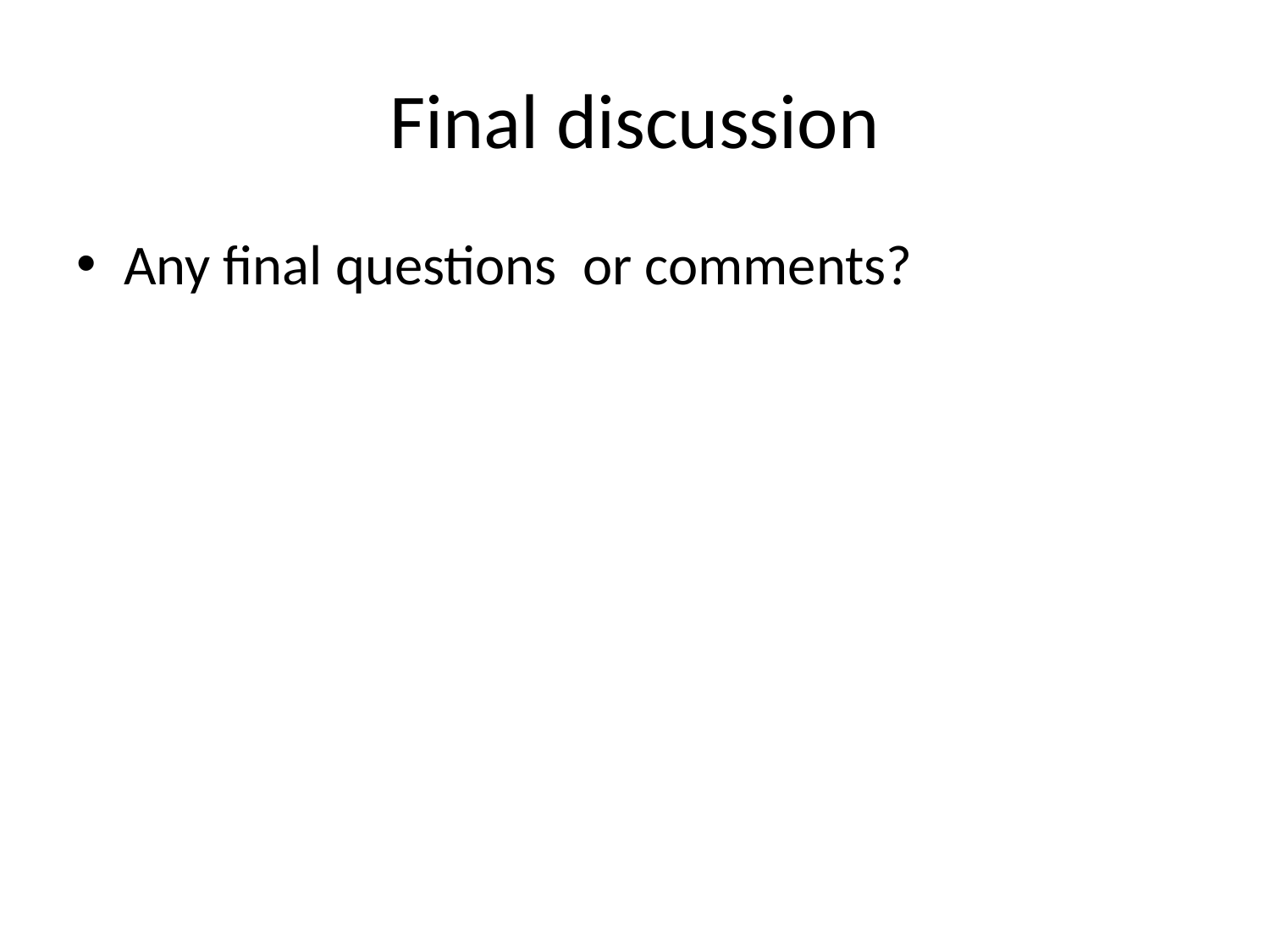

# Final discussion
Any final questions  or comments?